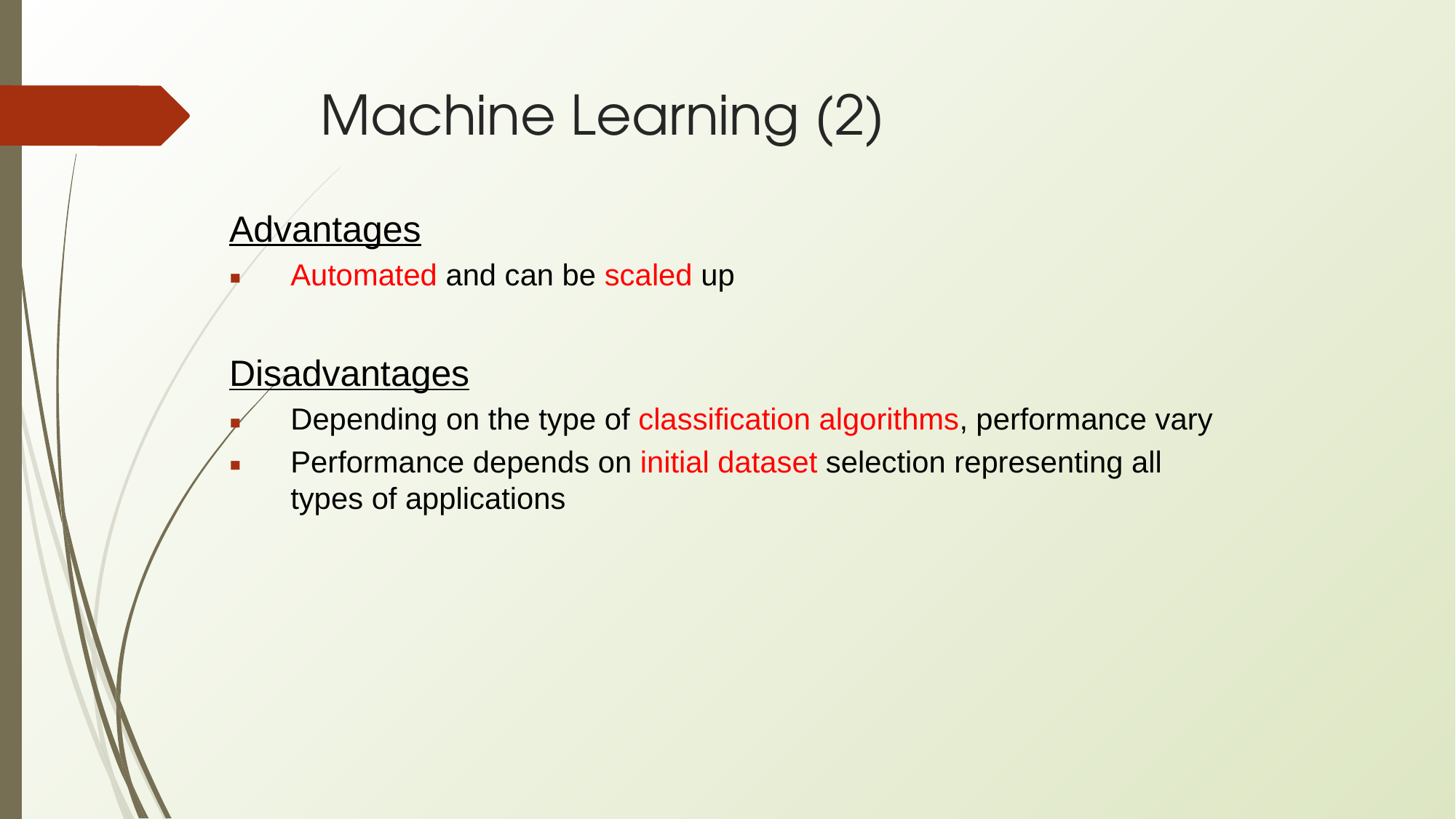

# Machine Learning (2)

Advantages
Automated and can be scaled up

Disadvantages
Depending on the type of classification algorithms, performance vary
Performance depends on initial dataset selection representing all types of applications